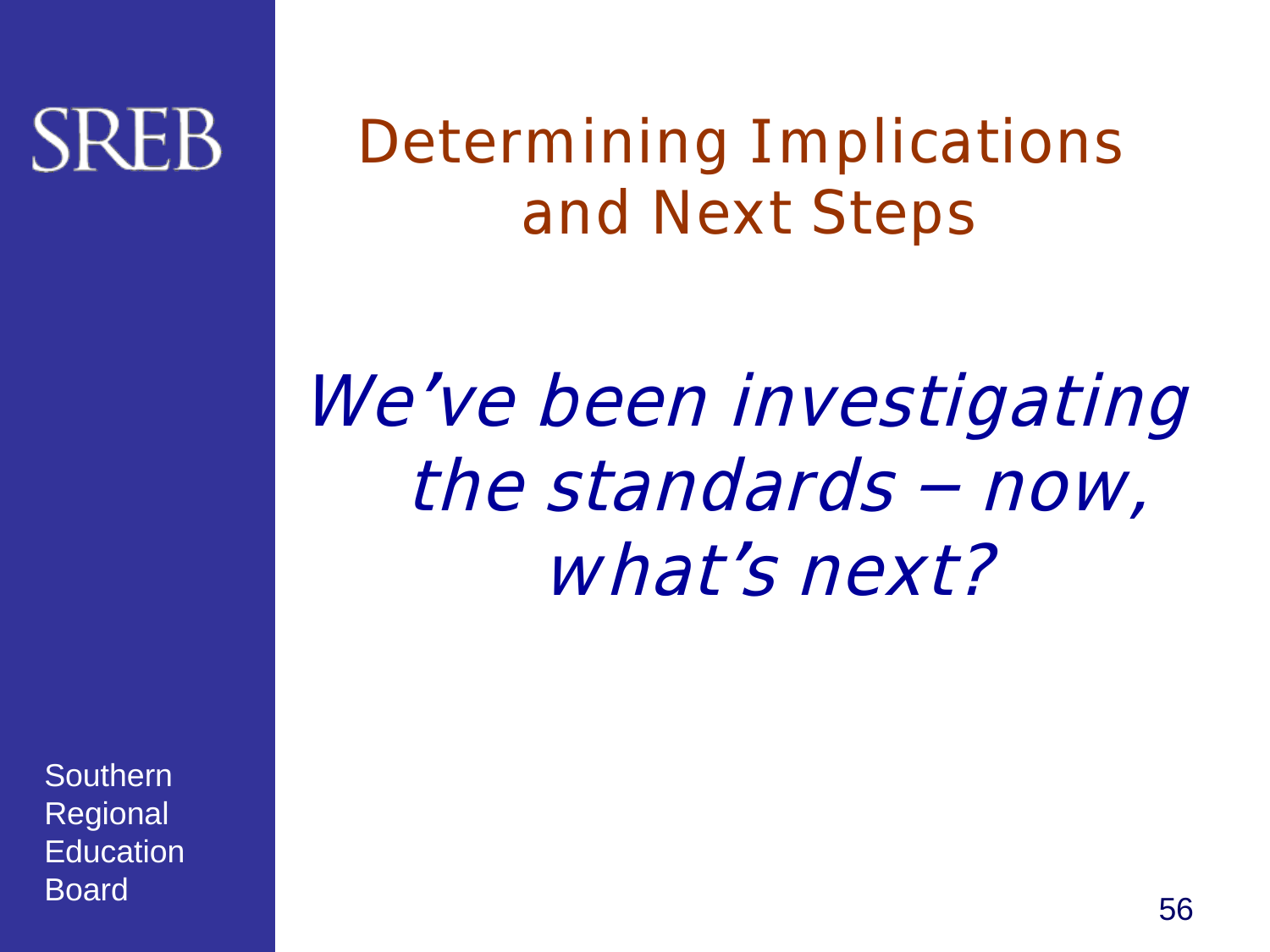

# Determining Implications  and Next Steps
We’ve been investigating  the standards – now, what’s next?
56